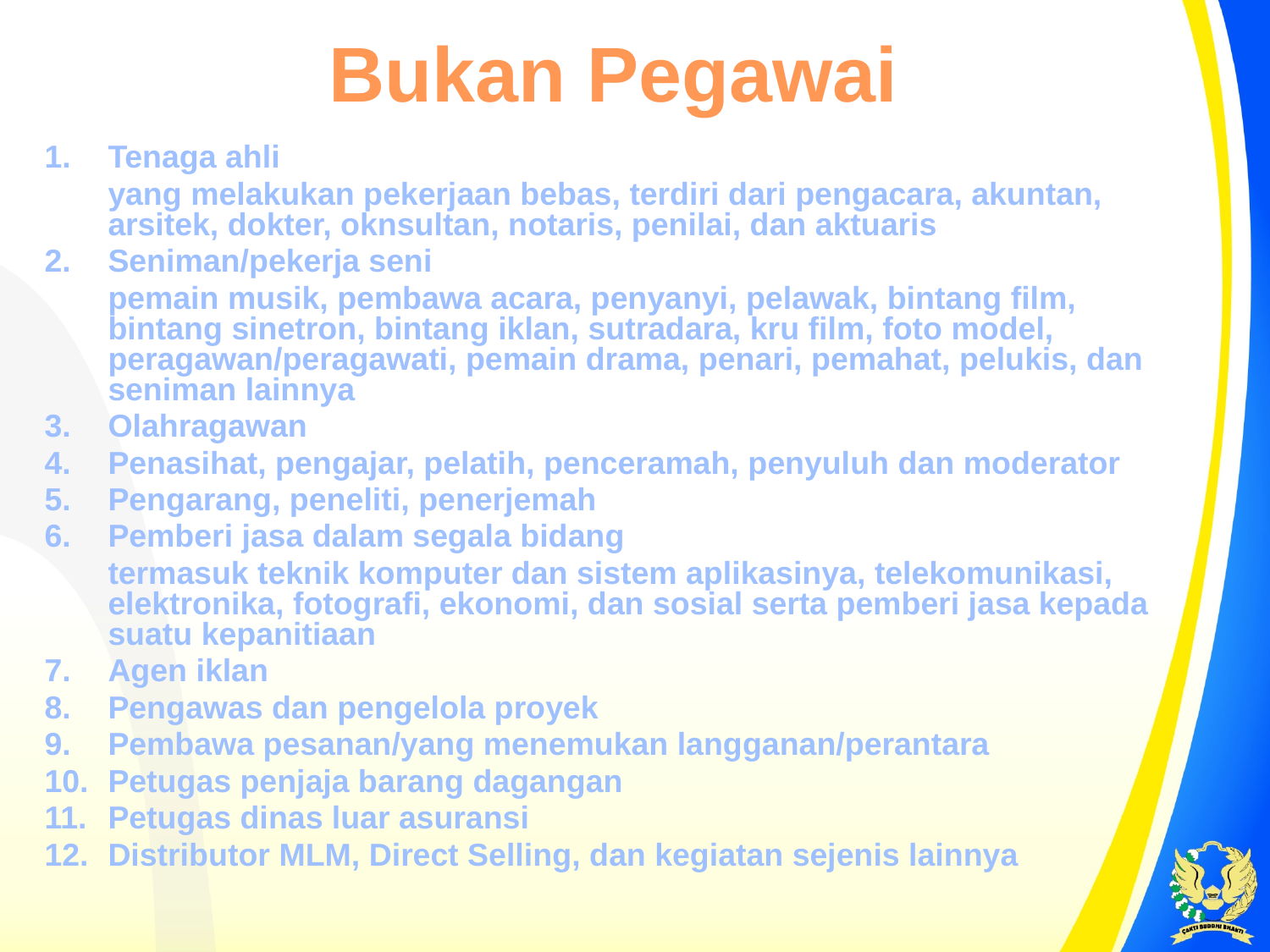

# Bukan Pegawai
Tenaga ahli
	yang melakukan pekerjaan bebas, terdiri dari pengacara, akuntan, arsitek, dokter, oknsultan, notaris, penilai, dan aktuaris
Seniman/pekerja seni
	pemain musik, pembawa acara, penyanyi, pelawak, bintang film, bintang sinetron, bintang iklan, sutradara, kru film, foto model, peragawan/peragawati, pemain drama, penari, pemahat, pelukis, dan seniman lainnya
Olahragawan
Penasihat, pengajar, pelatih, penceramah, penyuluh dan moderator
Pengarang, peneliti, penerjemah
Pemberi jasa dalam segala bidang
	termasuk teknik komputer dan sistem aplikasinya, telekomunikasi, elektronika, fotografi, ekonomi, dan sosial serta pemberi jasa kepada suatu kepanitiaan
Agen iklan
Pengawas dan pengelola proyek
Pembawa pesanan/yang menemukan langganan/perantara
Petugas penjaja barang dagangan
Petugas dinas luar asuransi
Distributor MLM, Direct Selling, dan kegiatan sejenis lainnya